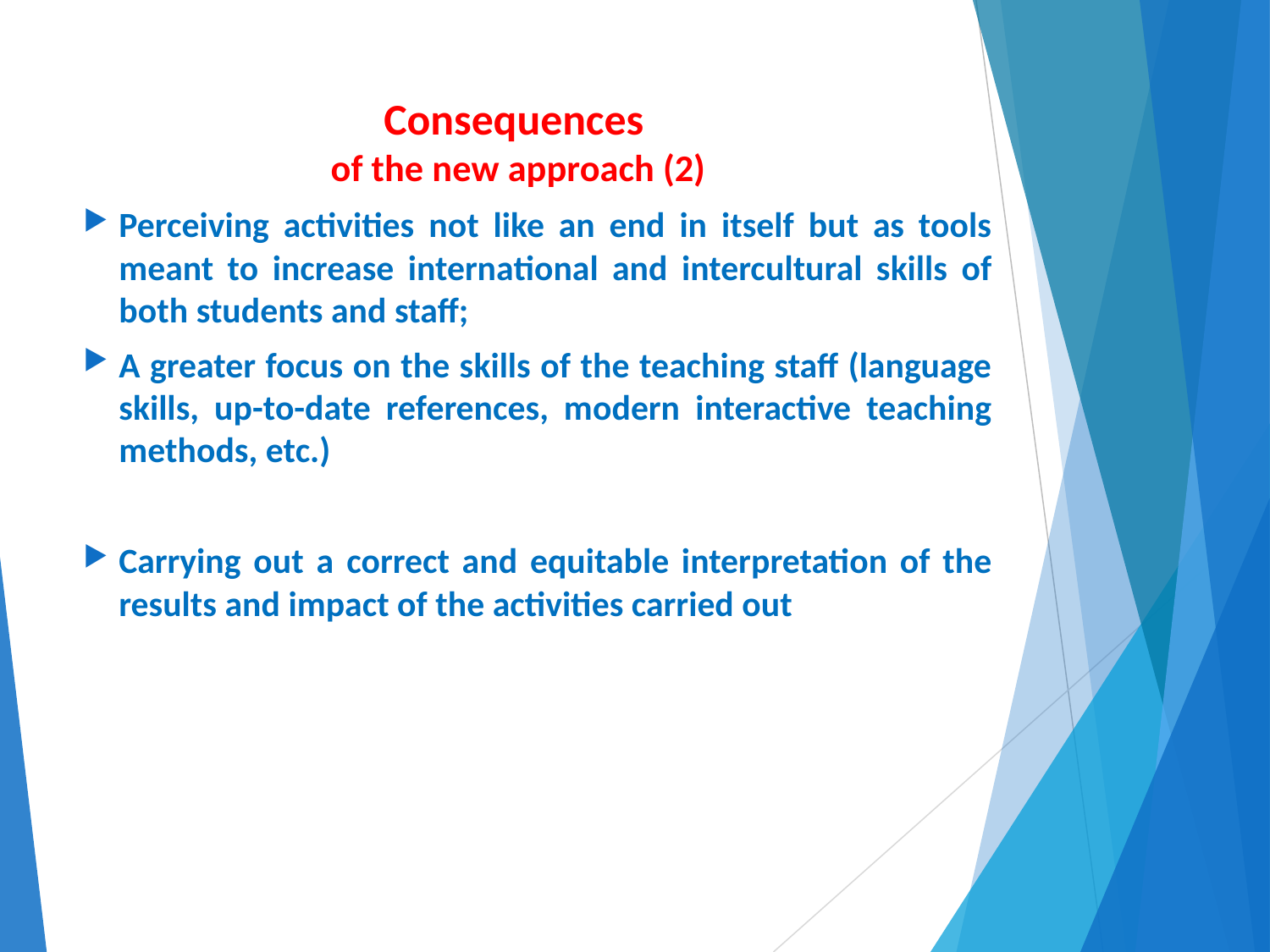

# Consequences of the new approach (2)
Perceiving activities not like an end in itself but as tools meant to increase international and intercultural skills of both students and staff;
A greater focus on the skills of the teaching staff (language skills, up-to-date references, modern interactive teaching methods, etc.)

Carrying out a correct and equitable interpretation of the results and impact of the activities carried out